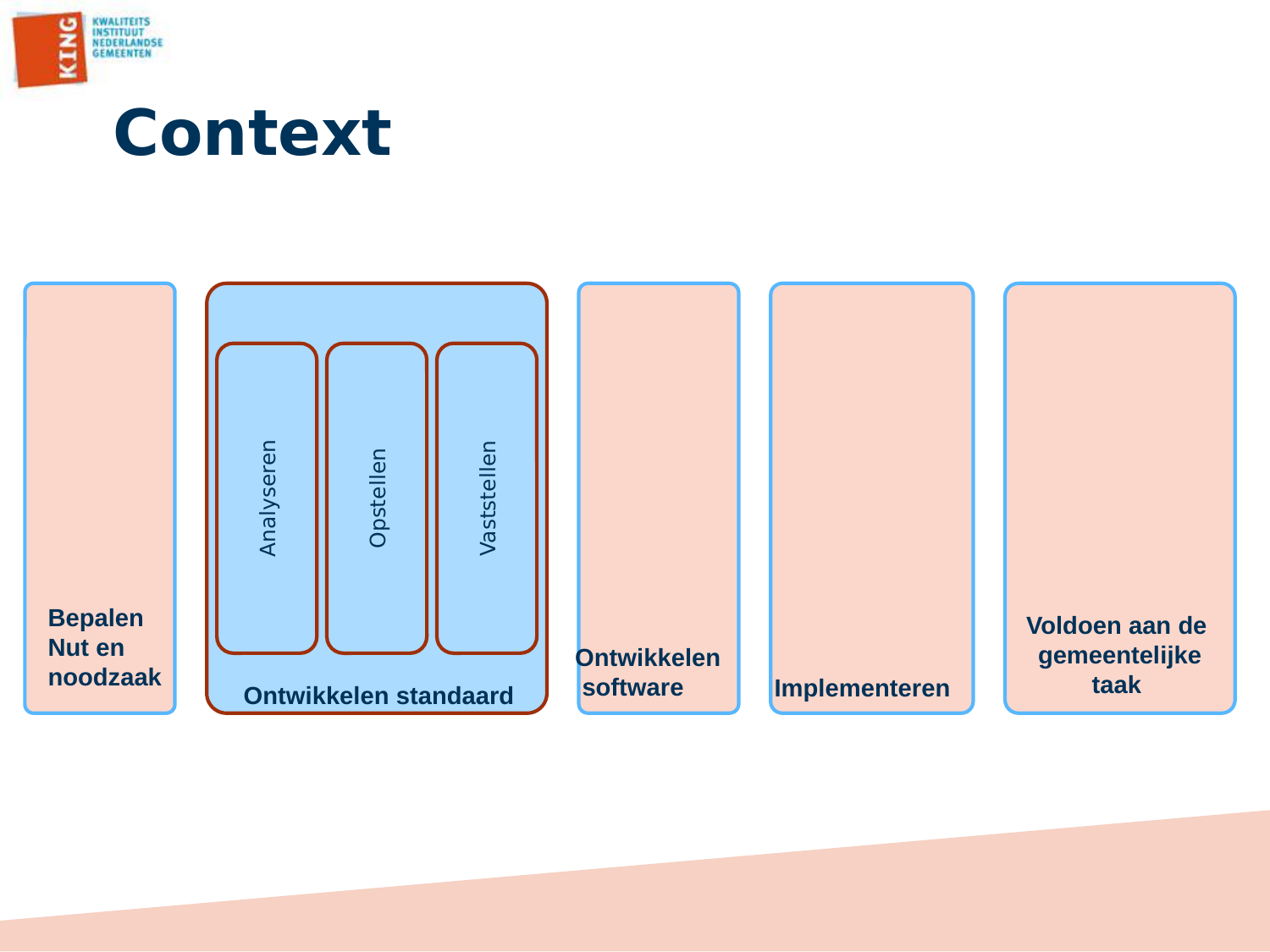

# Context

Bepalen
Nut en
noodzaak

Analyseren
Opstellen
Vaststellen
Ontwikkelen standaard

Ontwikkelen
 software

Implementeren

Voldoen aan de
gemeentelijke taak